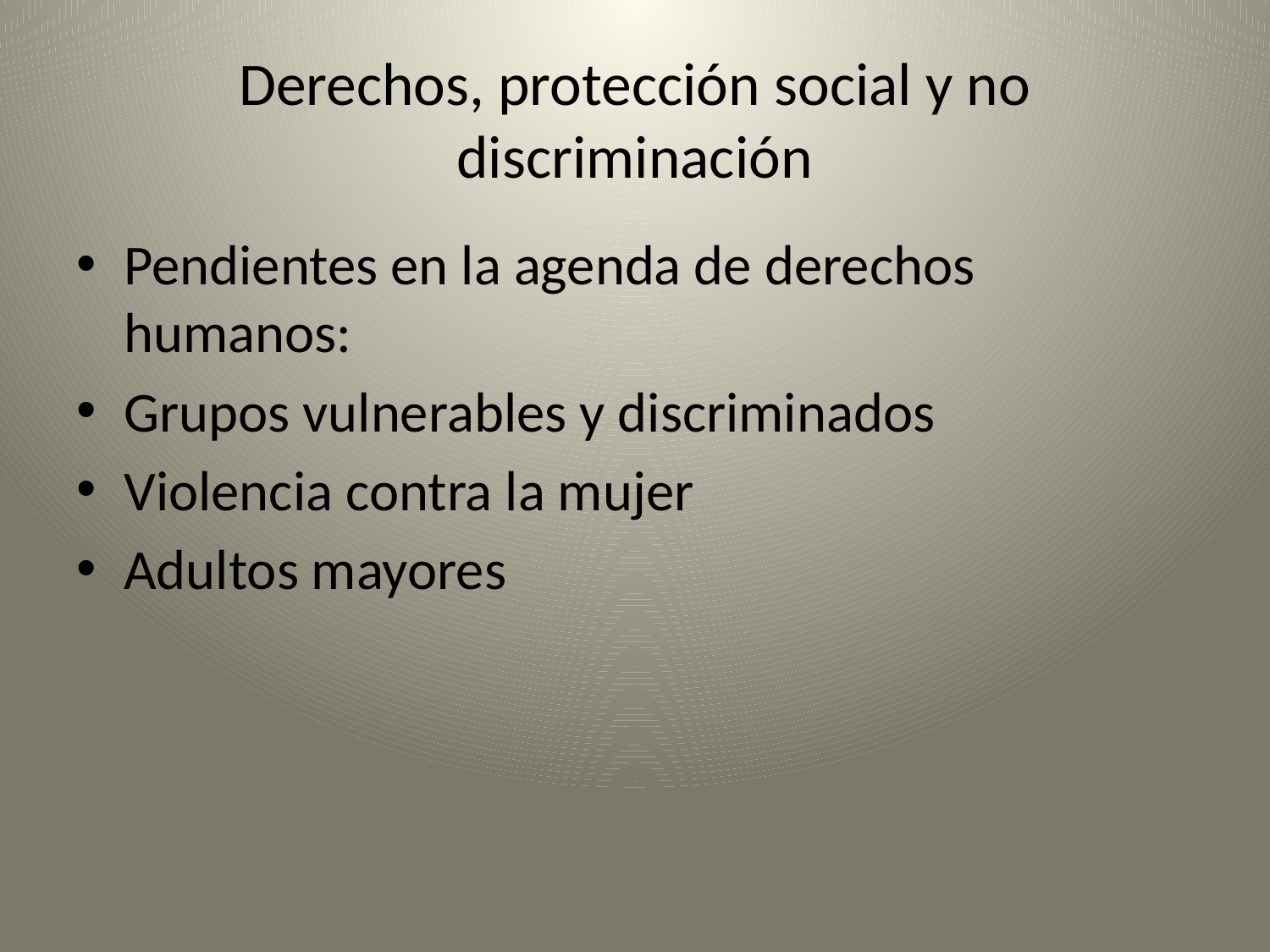

# Derechos, protección social y no discriminación
Pendientes en la agenda de derechos humanos:
Grupos vulnerables y discriminados
Violencia contra la mujer
Adultos mayores